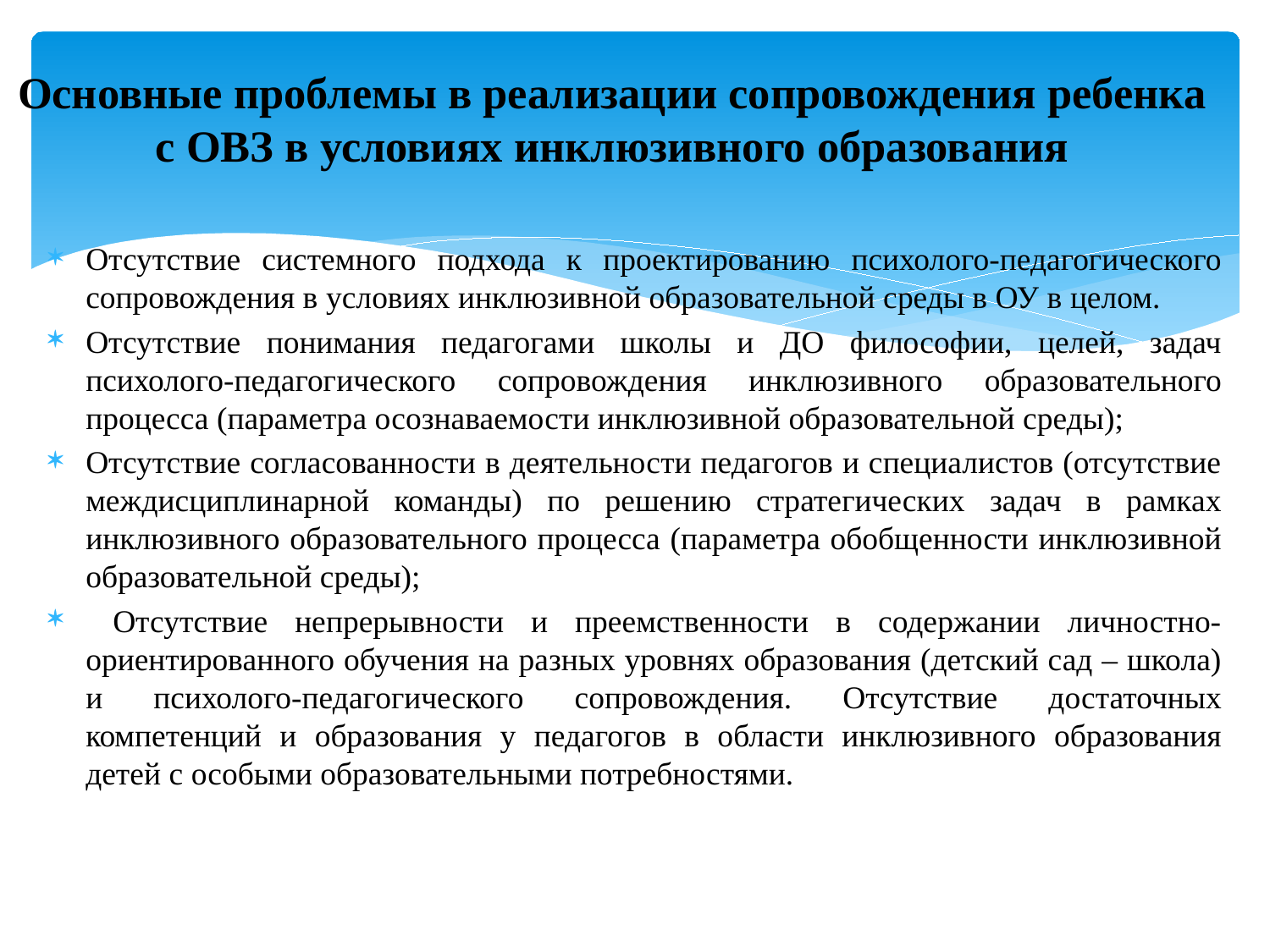

# Основные проблемы в реализации сопровождения ребенка с ОВЗ в условиях инклюзивного образования
Отсутствие системного подхода к проектированию психолого-педагогического сопровождения в условиях инклюзивной образовательной среды в ОУ в целом.
Отсутствие понимания педагогами школы и ДО философии, целей, задач психолого-педагогического сопровождения инклюзивного образовательного процесса (параметра осознаваемости инклюзивной образовательной среды);
Отсутствие согласованности в деятельности педагогов и специалистов (отсутствие междисциплинарной команды) по решению стратегических задач в рамках инклюзивного образовательного процесса (параметра обобщенности инклюзивной образовательной среды);
 Отсутствие непрерывности и преемственности в содержании личностно-ориентированного обучения на разных уровнях образования (детский сад – школа) и психолого-педагогического сопровождения. Отсутствие достаточных компетенций и образования у педагогов в области инклюзивного образования детей с особыми образовательными потребностями.